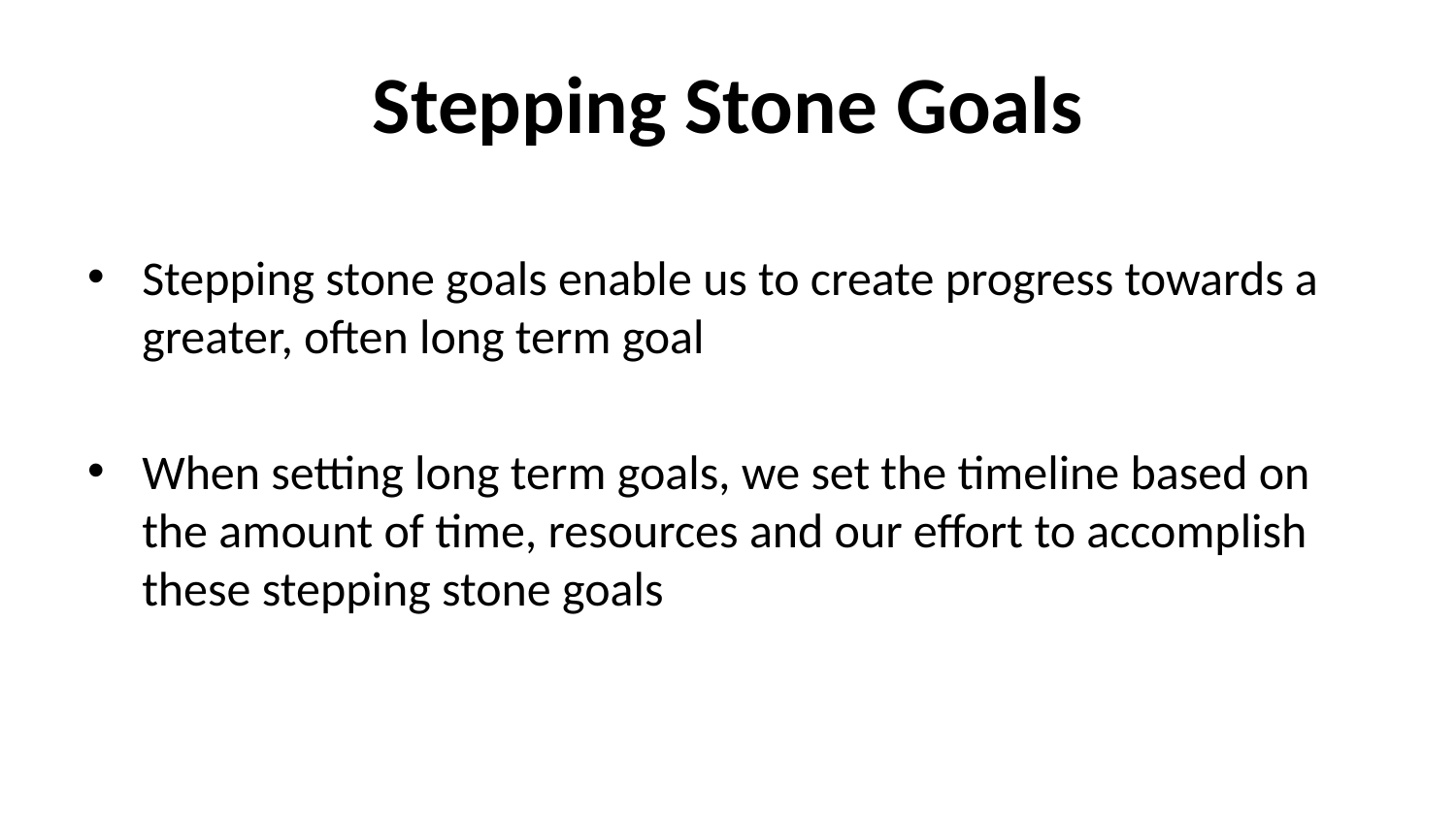

# Stepping Stone Goals
Stepping stone goals enable us to create progress towards a greater, often long term goal

When setting long term goals, we set the timeline based on the amount of time, resources and our effort to accomplish these stepping stone goals